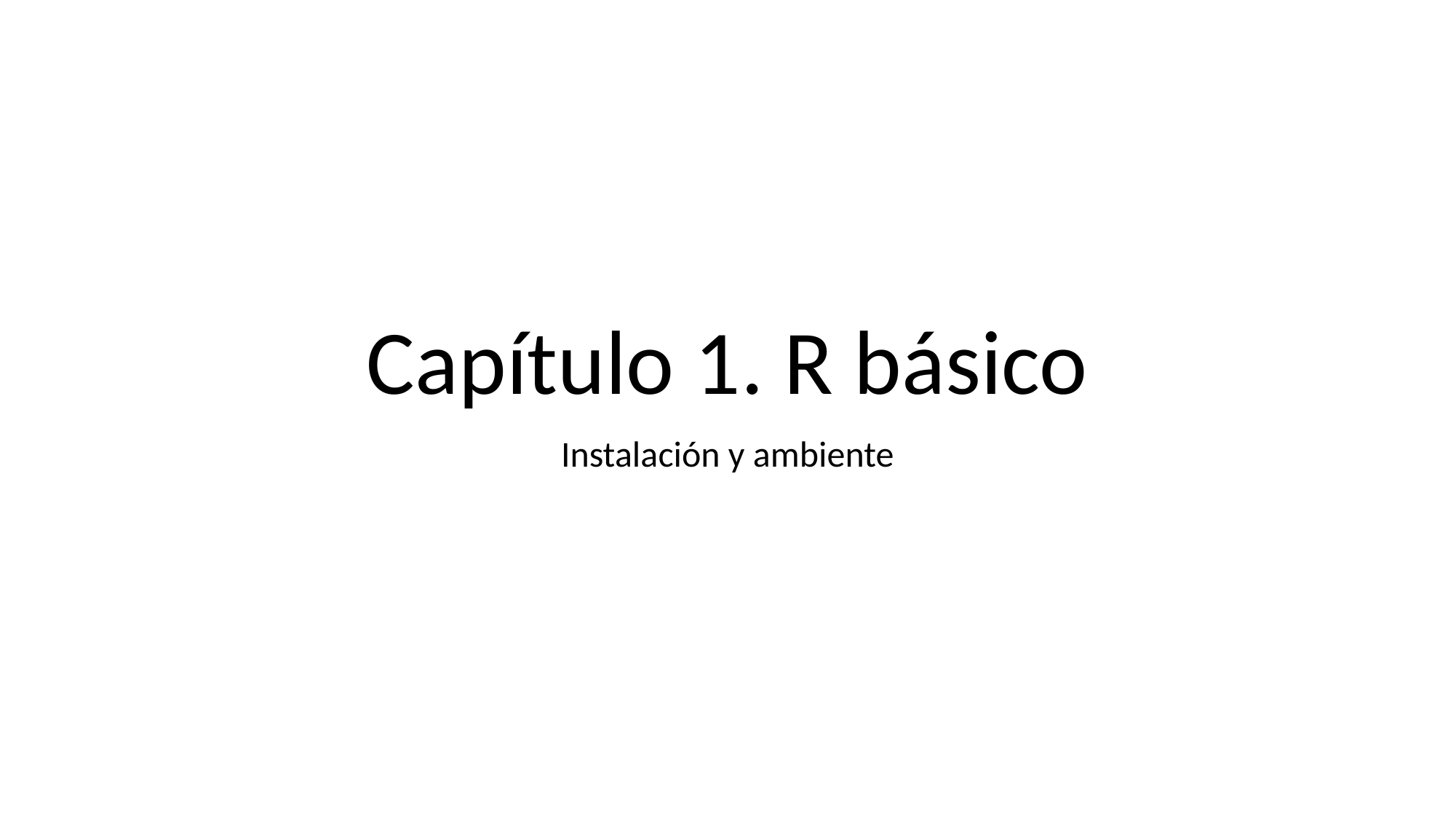

# Capítulo 1. R básico
Instalación y ambiente